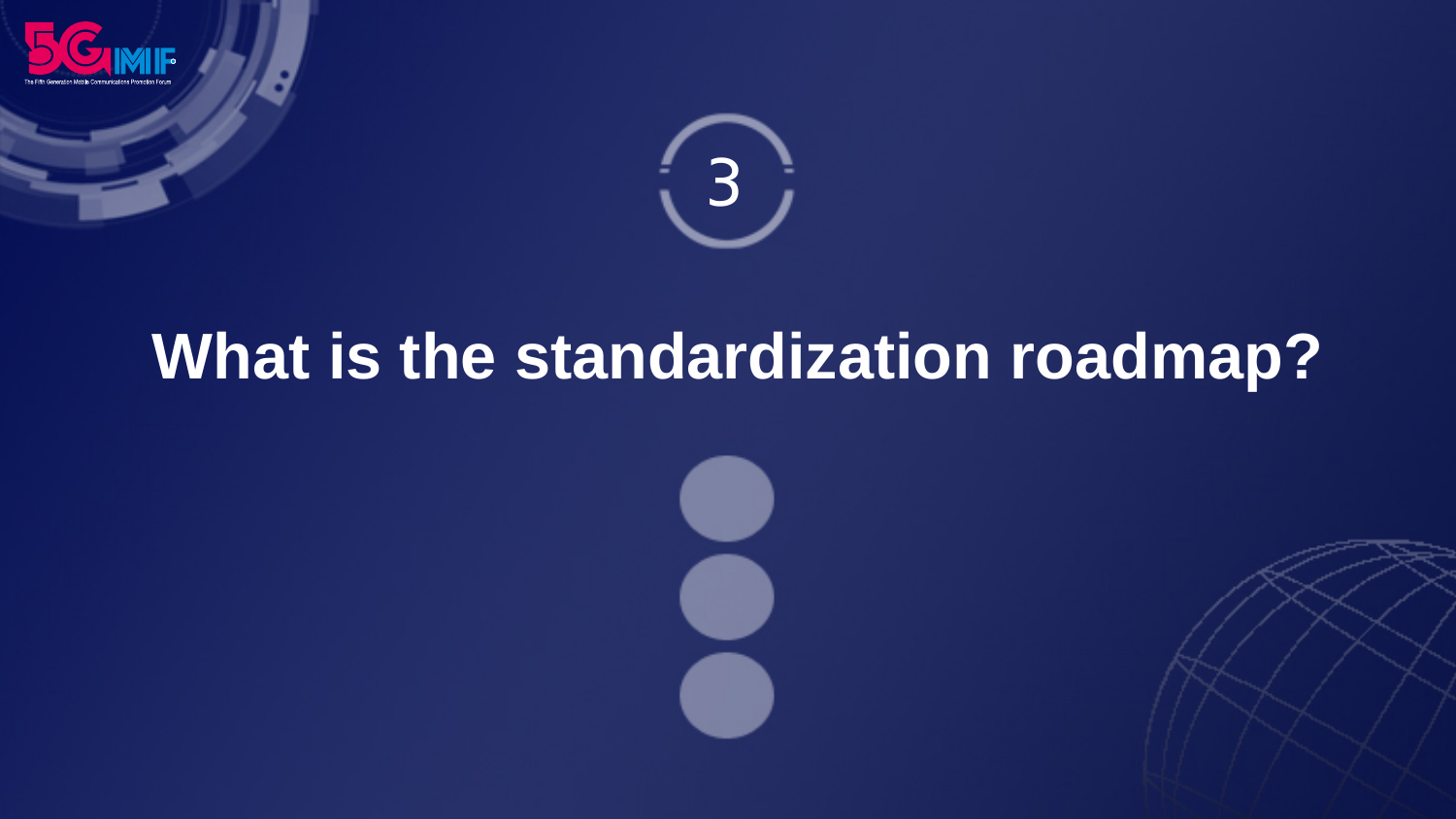

3
# What is the standardization roadmap?